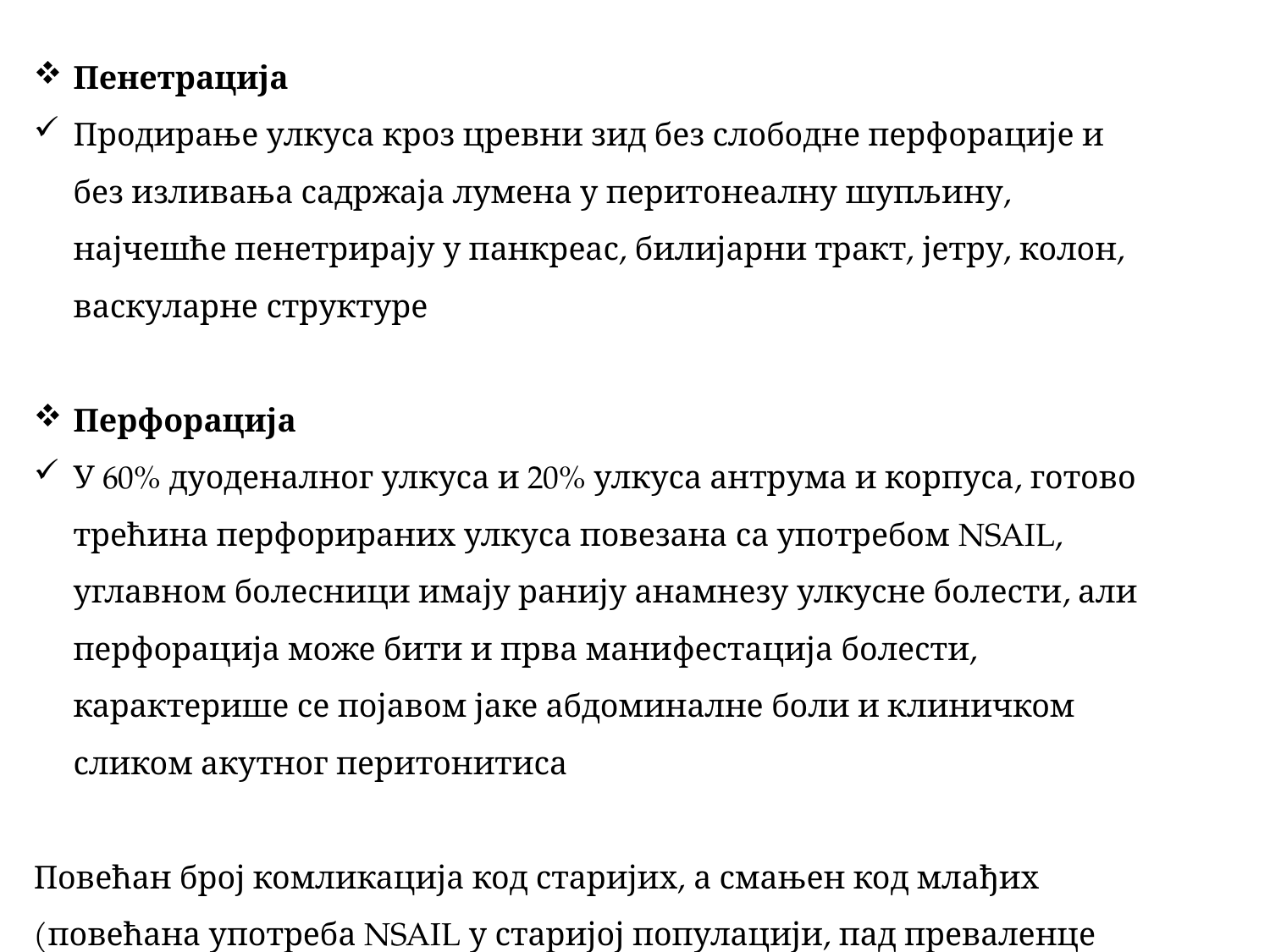

Пенетрација
Продирање улкуса кроз цревни зид без слободне перфорације и без изливања садржаја лумена у перитонеалну шупљину, најчешће пенетрирају у панкреас, билијарни тракт, јетру, колон, васкуларне структуре

Перфорација
У 60% дуоденалног улкуса и 20% улкуса антрума и корпуса, готово трећина перфорираних улкуса повезана са употребом NSAIL, углавном болесници имају ранију анамнезу улкусне болести, али перфорација може бити и прва манифестација болести, карактерише се појавом јаке абдоминалне боли и клиничком сликом акутног перитонитиса

Повећан број комликација код старијих, а смањен код млађих (повећана употреба NSAIL у старијој популацији, пад преваленце инфекције HBP)